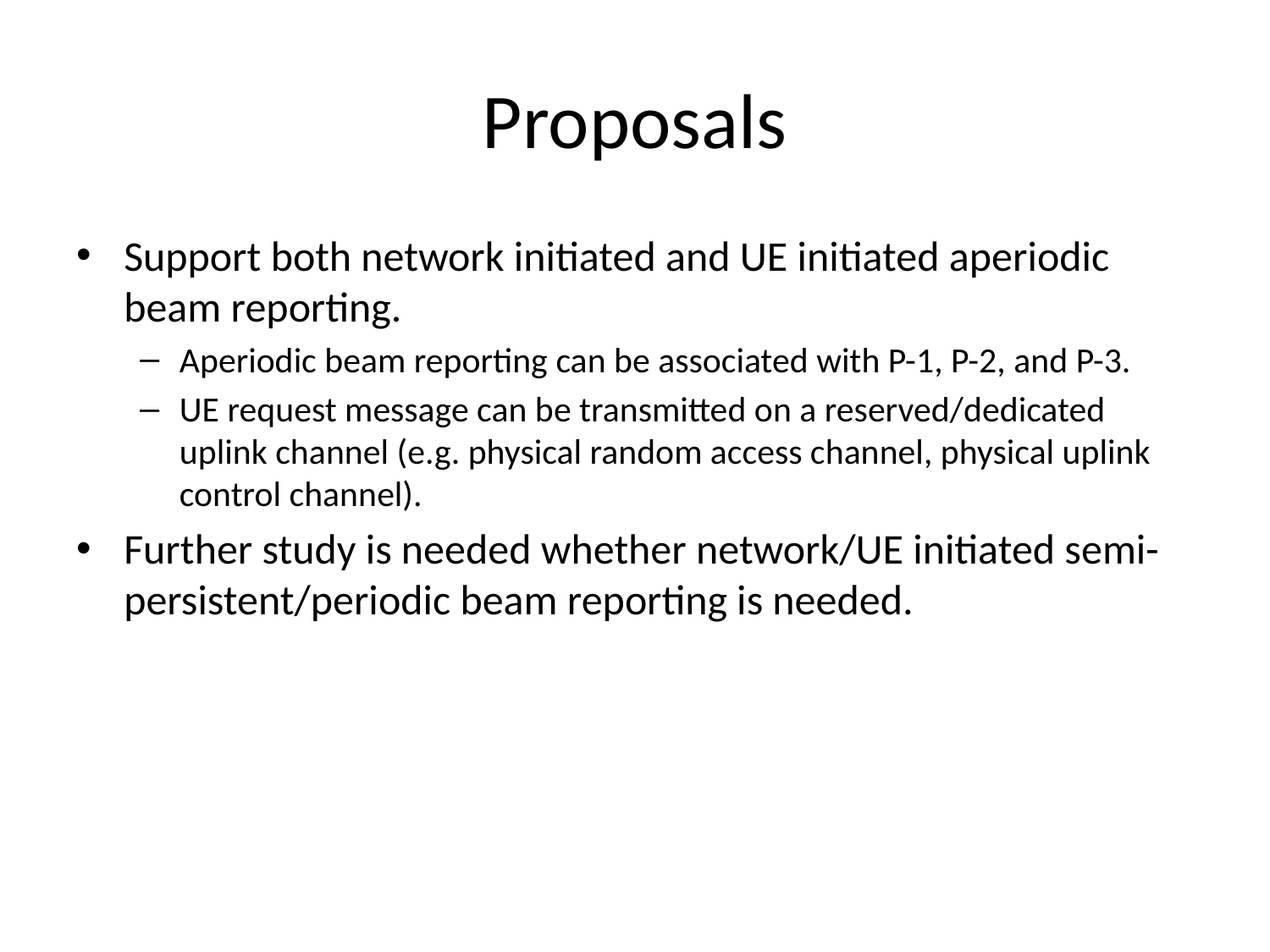

# Proposals
Support both network initiated and UE initiated aperiodic beam reporting.
Aperiodic beam reporting can be associated with P-1, P-2, and P-3.
UE request message can be transmitted on a reserved/dedicated uplink channel (e.g. physical random access channel, physical uplink control channel).
Further study is needed whether network/UE initiated semi-persistent/periodic beam reporting is needed.